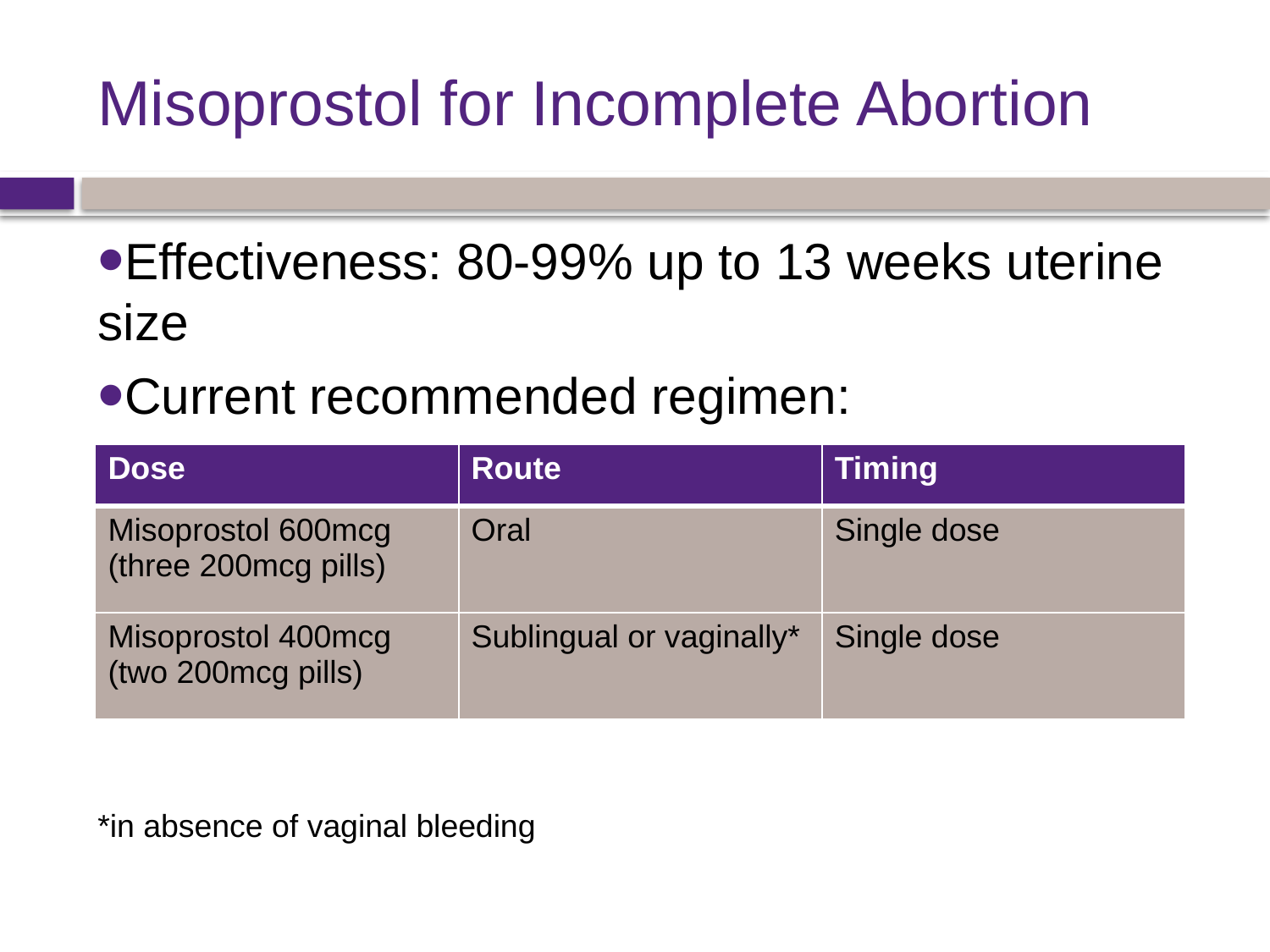

# Misoprostol for Incomplete Abortion
Effectiveness: 80-99% up to 13 weeks uterine size
Current recommended regimen:

*in absence of vaginal bleeding
| Dose | Route | Timing |
| --- | --- | --- |
| Misoprostol 600mcg (three 200mcg pills) | Oral | Single dose |
| Misoprostol 400mcg (two 200mcg pills) | Sublingual or vaginally\* | Single dose |